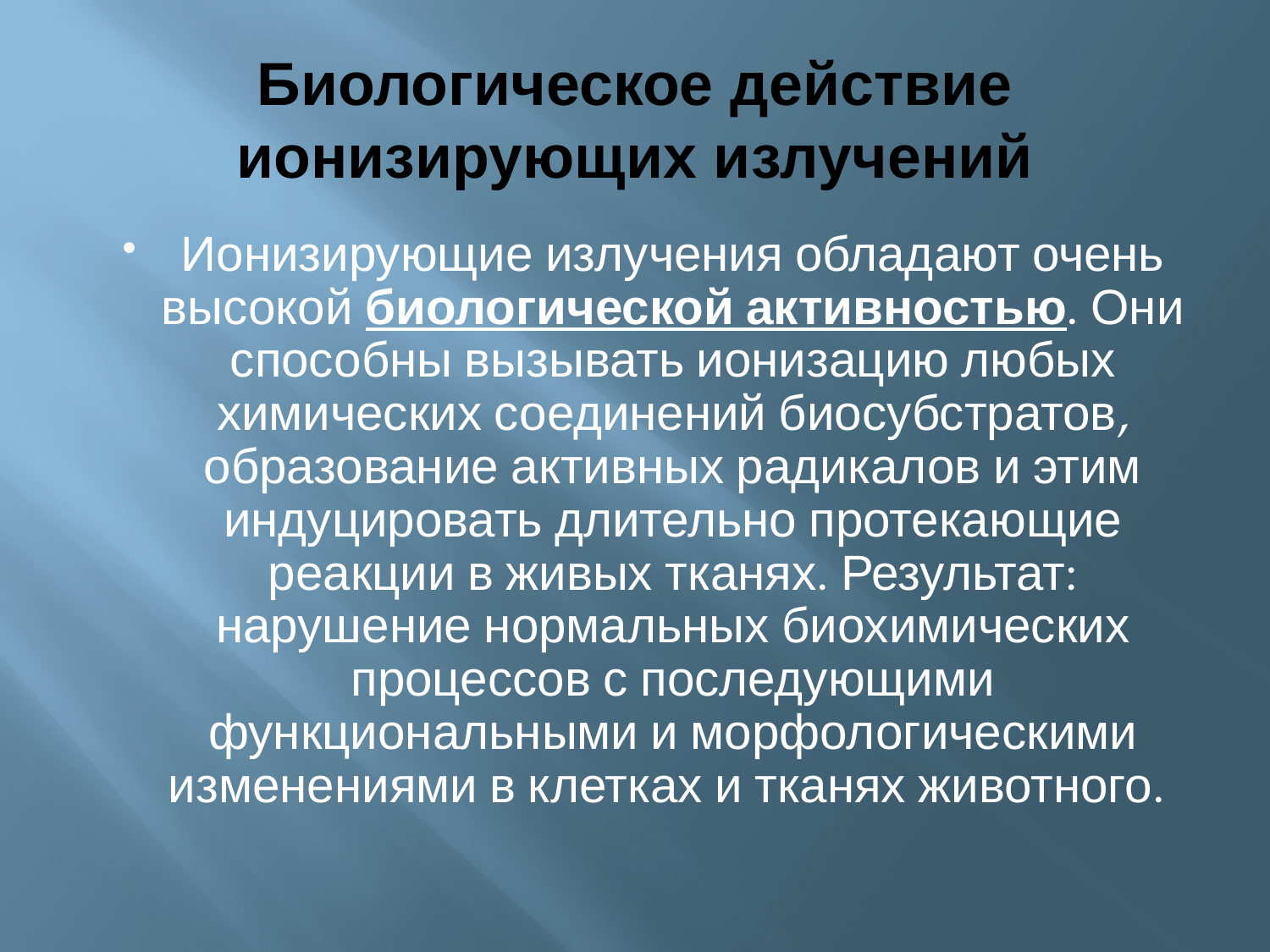

# Биологическое действие ионизирующих излучений
Ионизирующие излучения обладают очень высокой биологической активностью. Они способны вызывать ионизацию любых химических соединений биосубстратов, образование активных радикалов и этим индуцировать длительно протекающие реакции в живых тканях. Результат: нарушение нормальных биохимических процессов с последующими функциональными и морфологическими изменениями в клетках и тканях животного.